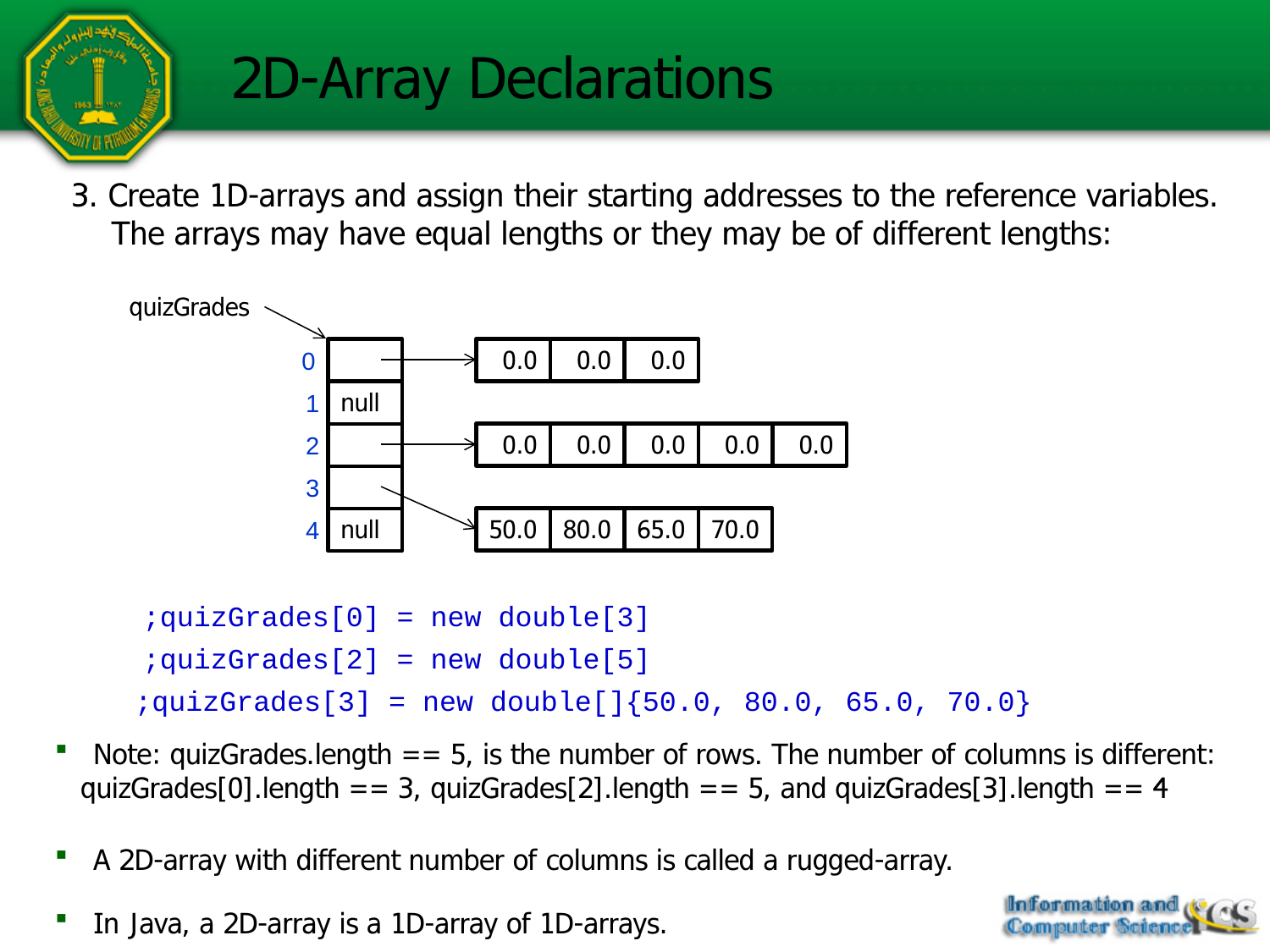

# 2D-Array Declarations
3. Create 1D-arrays and assign their starting addresses to the reference variables.
    The arrays may have equal lengths or they may be of different lengths:
quizGrades
0

1

2

3

4

0.0

0.0

0.0

null
0.0

0.0

0.0

0.0

0.0

null
50.0

80.0

65.0

70.0

quizGrades[0] = new double[3];
quizGrades[2] = new double[5];
quizGrades[3] = new double[]{50.0, 80.0, 65.0, 70.0};
 Note: quizGrades.length == 5, is the number of rows. The number of columns is different:
   quizGrades[0].length == 3, quizGrades[2].length == 5, and quizGrades[3].length == 4
 A 2D-array with different number of columns is called a rugged-array.
 In Java, a 2D-array is a 1D-array of 1D-arrays.